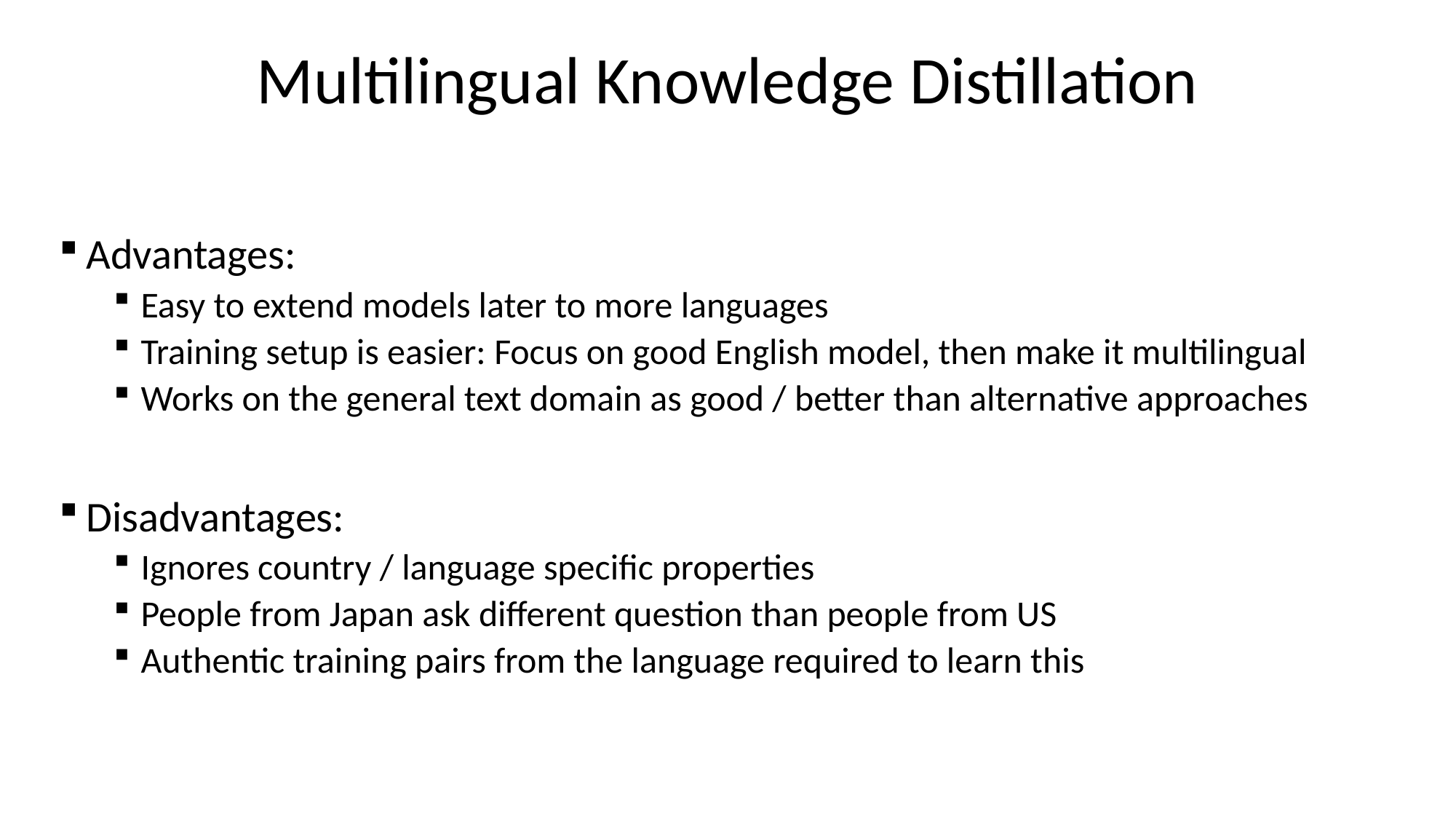

# Multilingual Knowledge Distillation

Advantages:
Easy to extend models later to more languages
Training setup is easier: Focus on good English model, then make it multilingual
Works on the general text domain as good / better than alternative approaches

Disadvantages:
Ignores country / language specific properties
People from Japan ask different question than people from US
Authentic training pairs from the language required to learn this